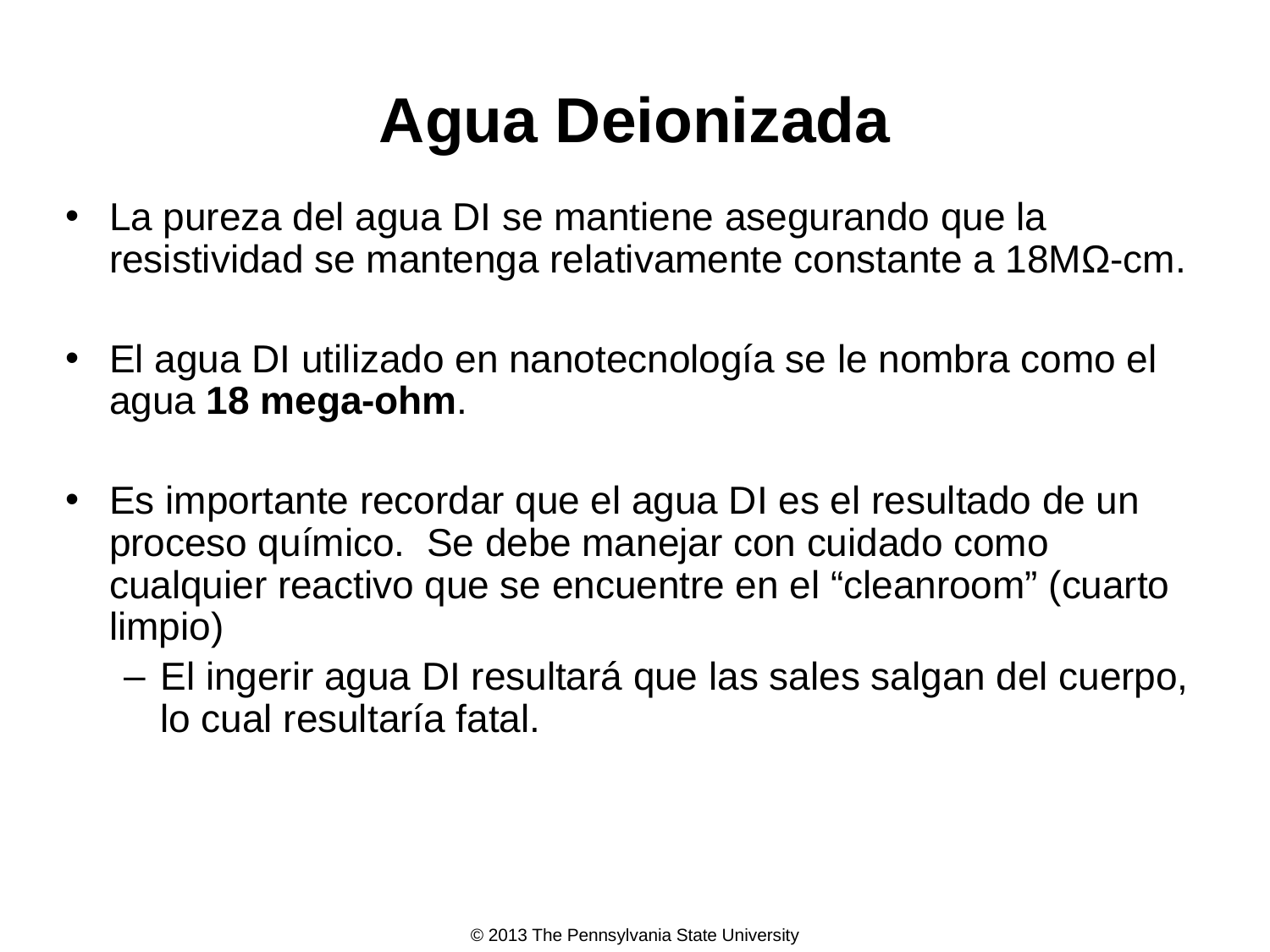

# Agua Deionizada
La pureza del agua DI se mantiene asegurando que la resistividad se mantenga relativamente constante a 18MΩ-cm.

El agua DI utilizado en nanotecnología se le nombra como el agua 18 mega-ohm.

Es importante recordar que el agua DI es el resultado de un proceso químico.  Se debe manejar con cuidado como cualquier reactivo que se encuentre en el “cleanroom” (cuarto limpio)
El ingerir agua DI resultará que las sales salgan del cuerpo, lo cual resultaría fatal.